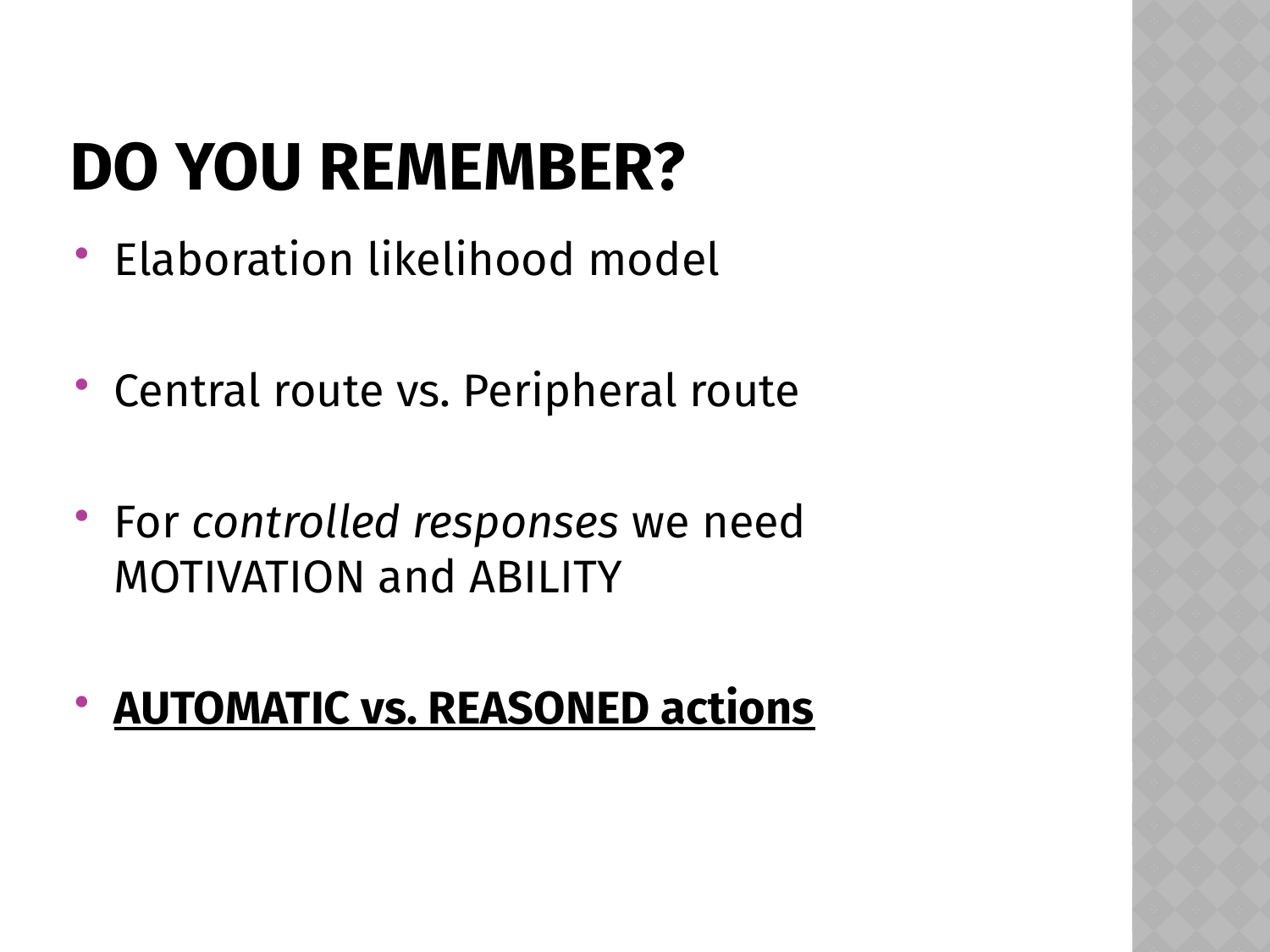

# Do you remember?
Elaboration likelihood model

Central route vs. Peripheral route

For controlled responses we need MOTIVATION and ABILITY

AUTOMATIC vs. REASONED actions